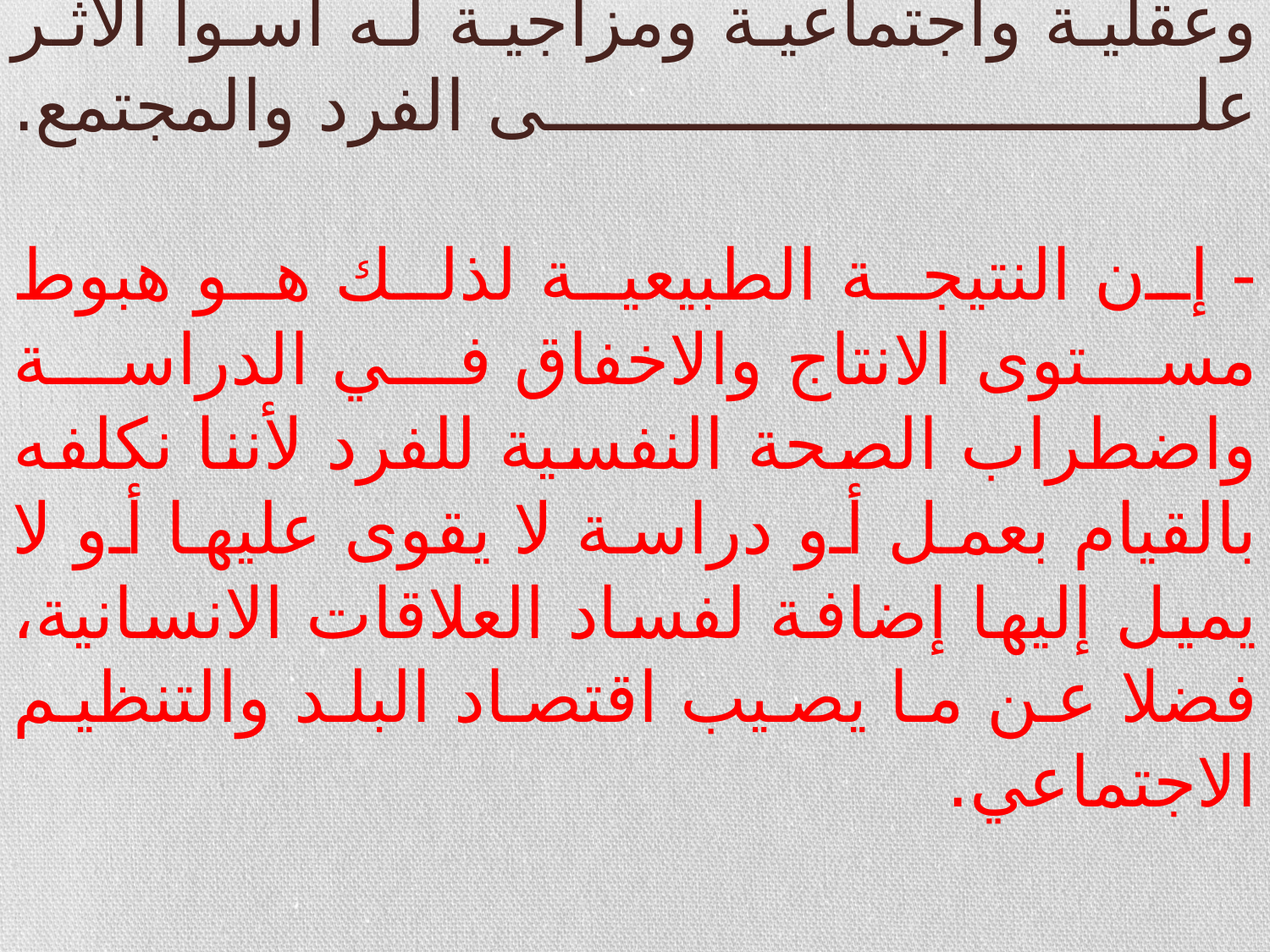

# - إن إغفال ما بين الأفراد رجالهم ونساءهم كبارهم وصغارهم من فوارق جسمية وعقلية واجتماعية ومزاجية له أسوأ الأثر على الفرد والمجتمع. - إن النتيجة الطبيعية لذلك هو هبوط مستوى الانتاج والاخفاق في الدراسة واضطراب الصحة النفسية للفرد لأننا نكلفه بالقيام بعمل أو دراسة لا يقوى عليها أو لا يميل إليها إضافة لفساد العلاقات الانسانية، فضلا عن ما يصيب اقتصاد البلد والتنظيم الاجتماعي.